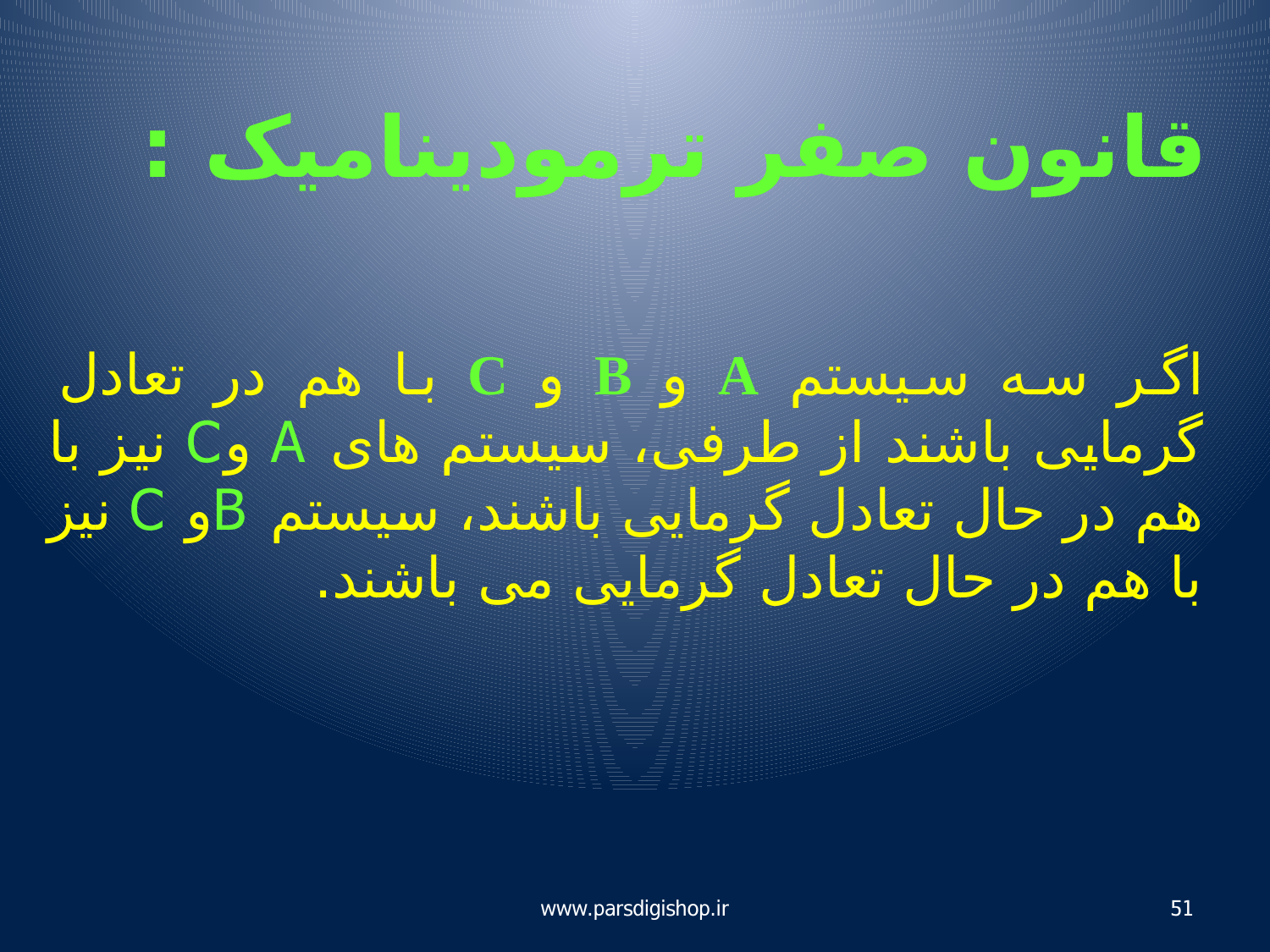

قانون صفر ترمودینامیک :

اگر سه سیستم A و B و C با هم در تعادل گرمایی باشند از طرفی، سیستم های A وC نیز با هم در حال تعادل گرمایی باشند، سیستم Bو C نیز با هم در حال تعادل گرمایی می باشند.

www.parsdigishop.ir
51